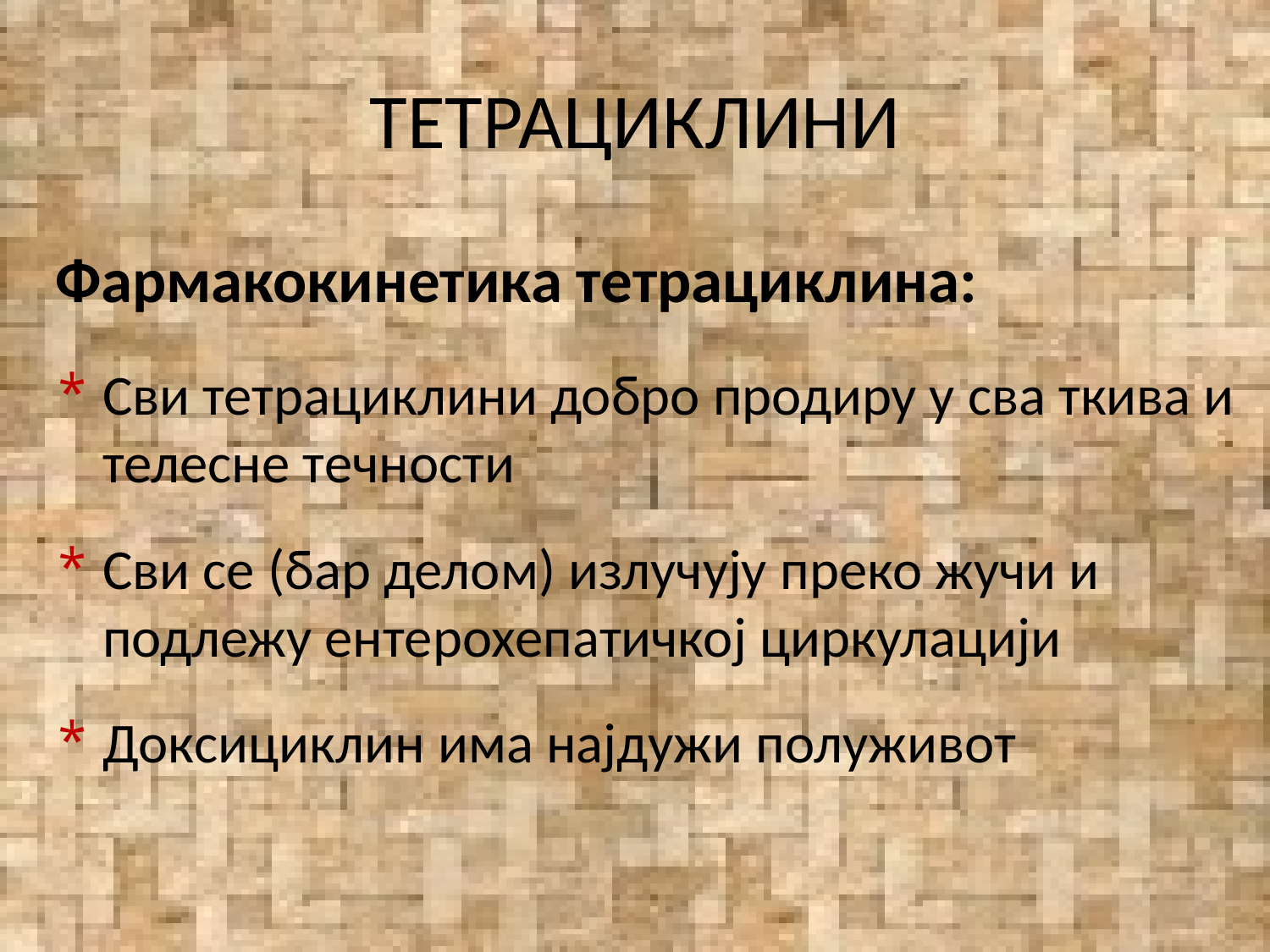

# ТЕТРАЦИКЛИНИ
Фармакокинетика тетрациклина:

Сви тетрациклини добро продиру у сва ткива и телесне течности

Сви се (бар делом) излучују преко жучи и подлежу ентерохепатичкој циркулацији

Доксициклин има најдужи полуживот